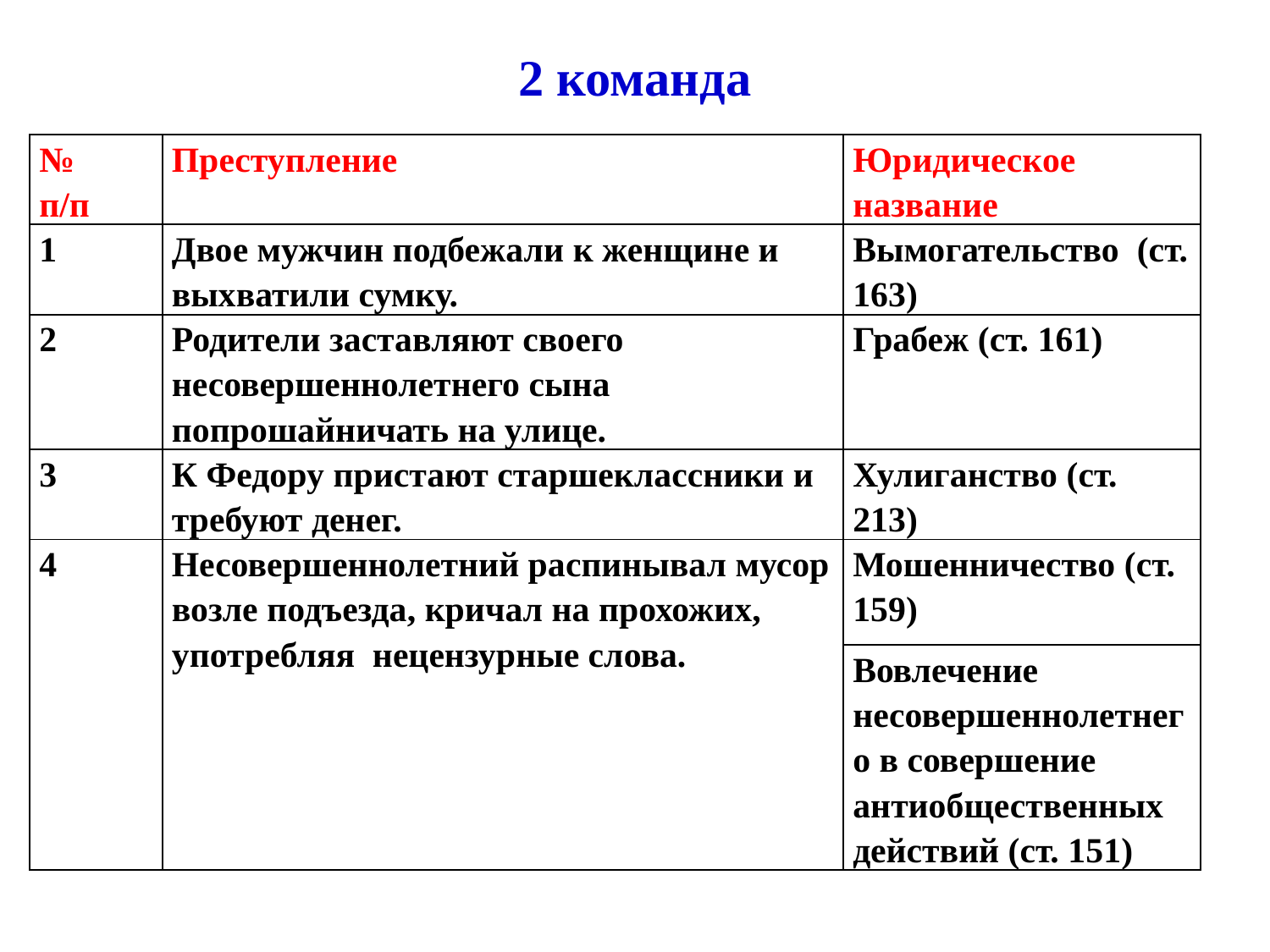

# 2 команда
| № п/п | Преступление | Юридическое название |
| --- | --- | --- |
| 1 | Двое мужчин подбежали к женщине и выхватили сумку. | Вымогательство (ст. 163) |
| 2 | Родители заставляют своего несовершеннолетнего сына попрошайничать на улице. | Грабеж (ст. 161) |
| 3 | К Федору пристают старшеклассники и требуют денег. | Хулиганство (ст. 213) |
| 4 | Несовершеннолетний распинывал мусор возле подъезда, кричал на прохожих, употребляя нецензурные слова. | Мошенничество (ст. 159) |
|  |  | Вовлечение несовершеннолетнего в совершение антиобщественных действий (ст. 151) |